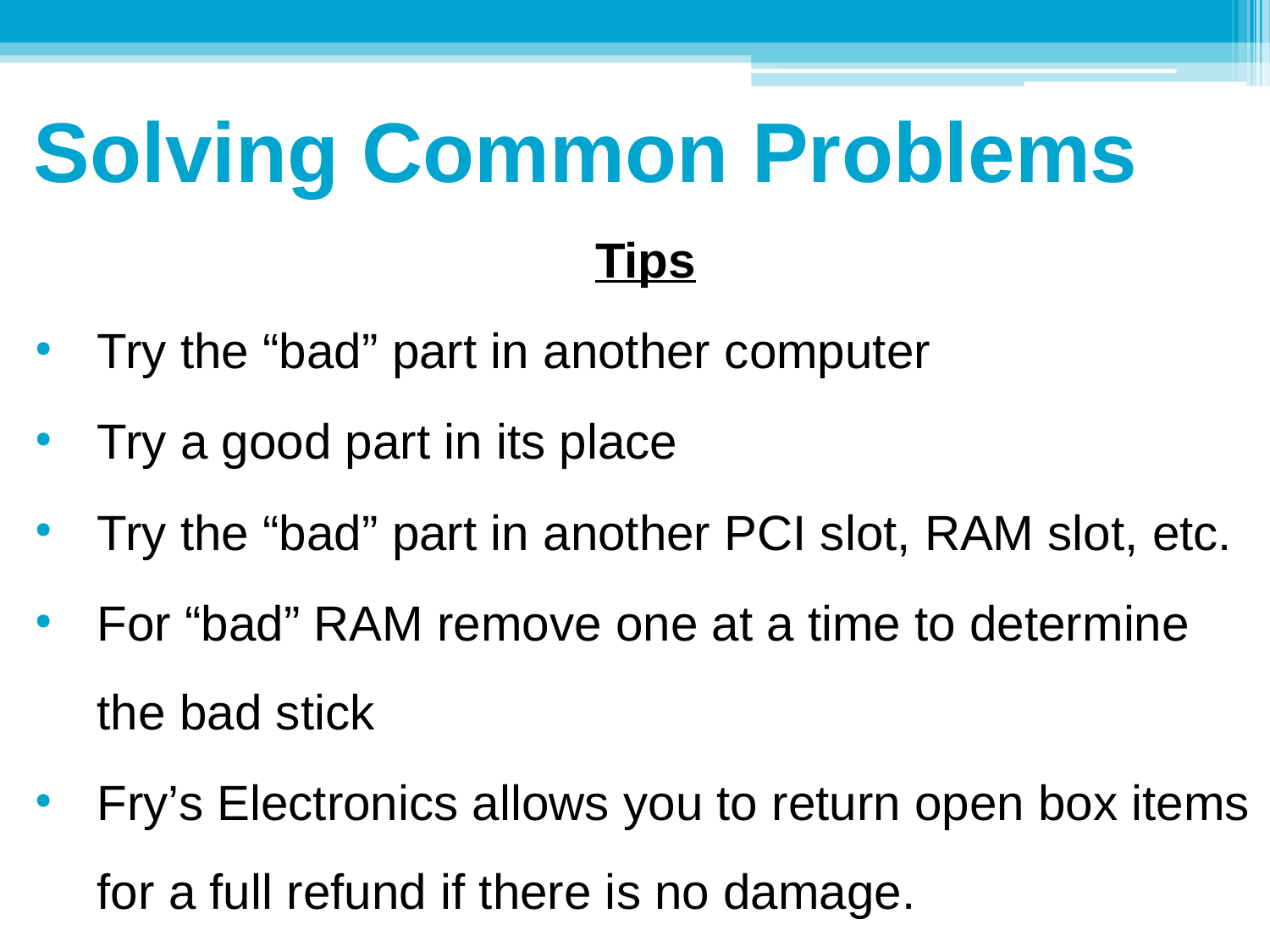

# Solving Common Problems
Tips
Try the “bad” part in another computer
Try a good part in its place
Try the “bad” part in another PCI slot, RAM slot, etc.
For “bad” RAM remove one at a time to determine the bad stick
Fry’s Electronics allows you to return open box items for a full refund if there is no damage.